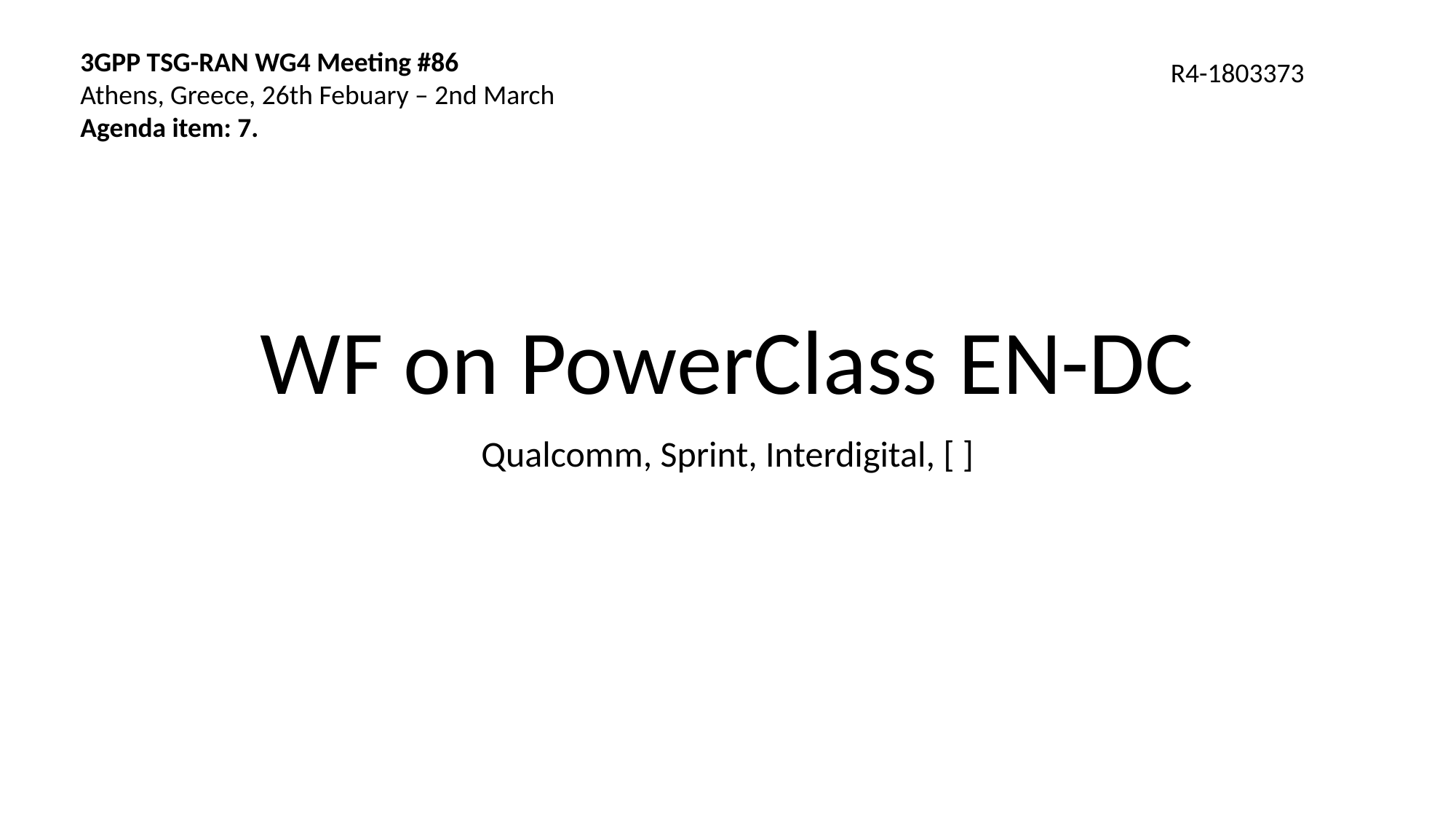

3GPP TSG-RAN WG4 Meeting #86
Athens, Greece, 26th Febuary – 2nd March
Agenda item: 7.
R4-1803373
# WF on PowerClass EN-DC
Qualcomm, Sprint, Interdigital, [ ]